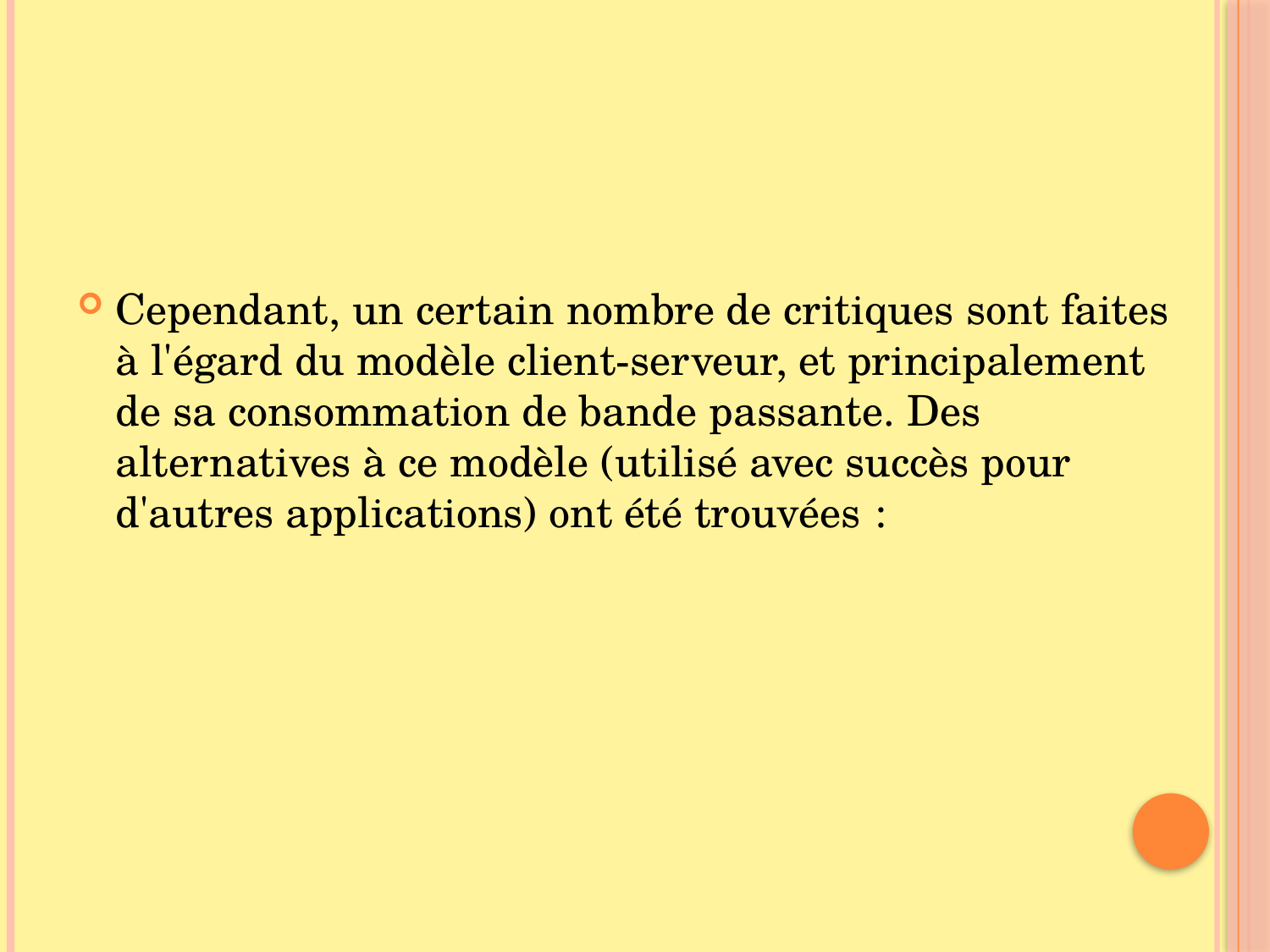

Cependant, un certain nombre de critiques sont faites à l'égard du modèle client-serveur, et principalement de sa consommation de bande passante. Des alternatives à ce modèle (utilisé avec succès pour d'autres applications) ont été trouvées :